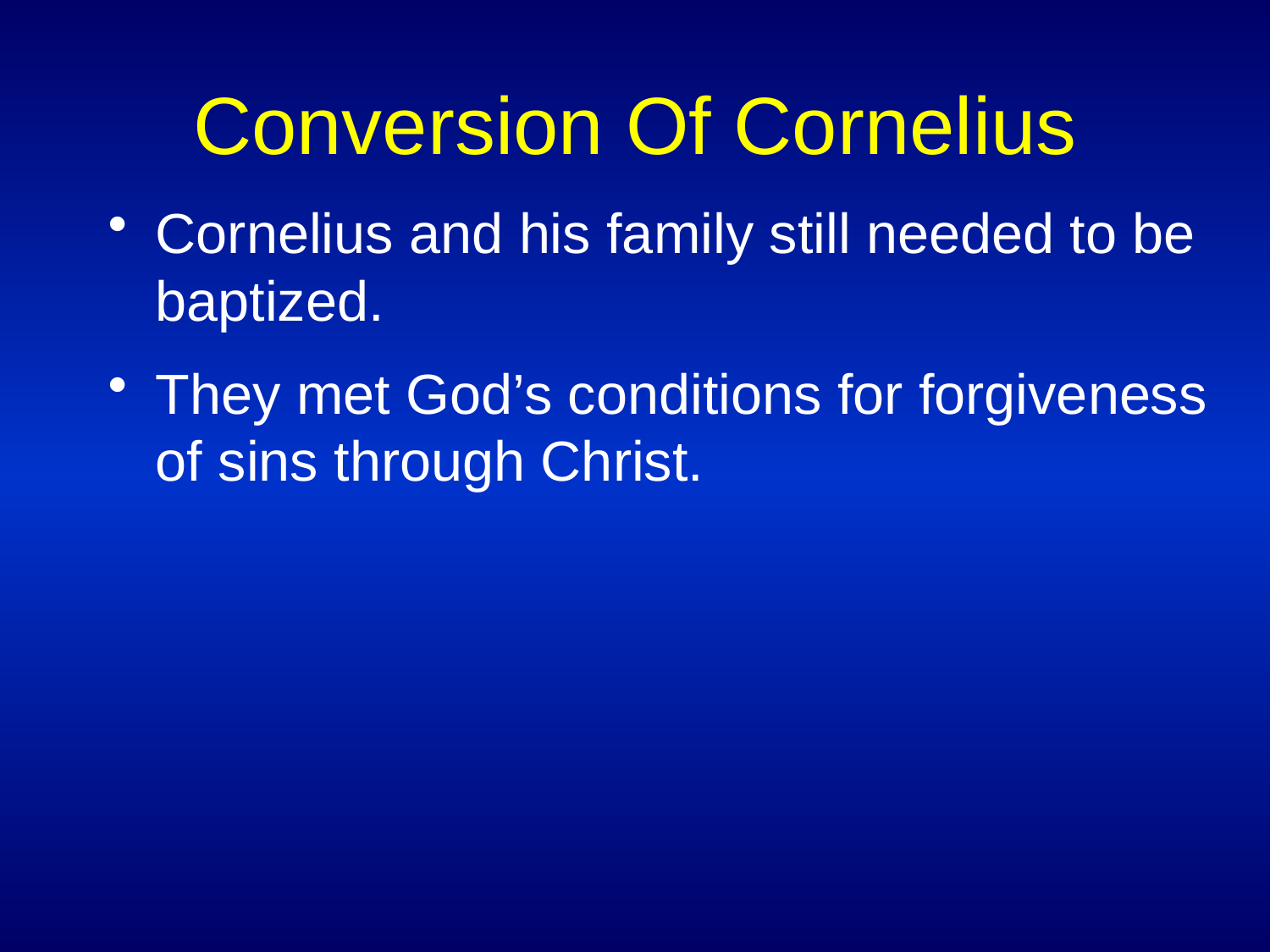

# Conversion Of Cornelius
Cornelius and his family still needed to be baptized.
They met God’s conditions for forgiveness of sins through Christ.